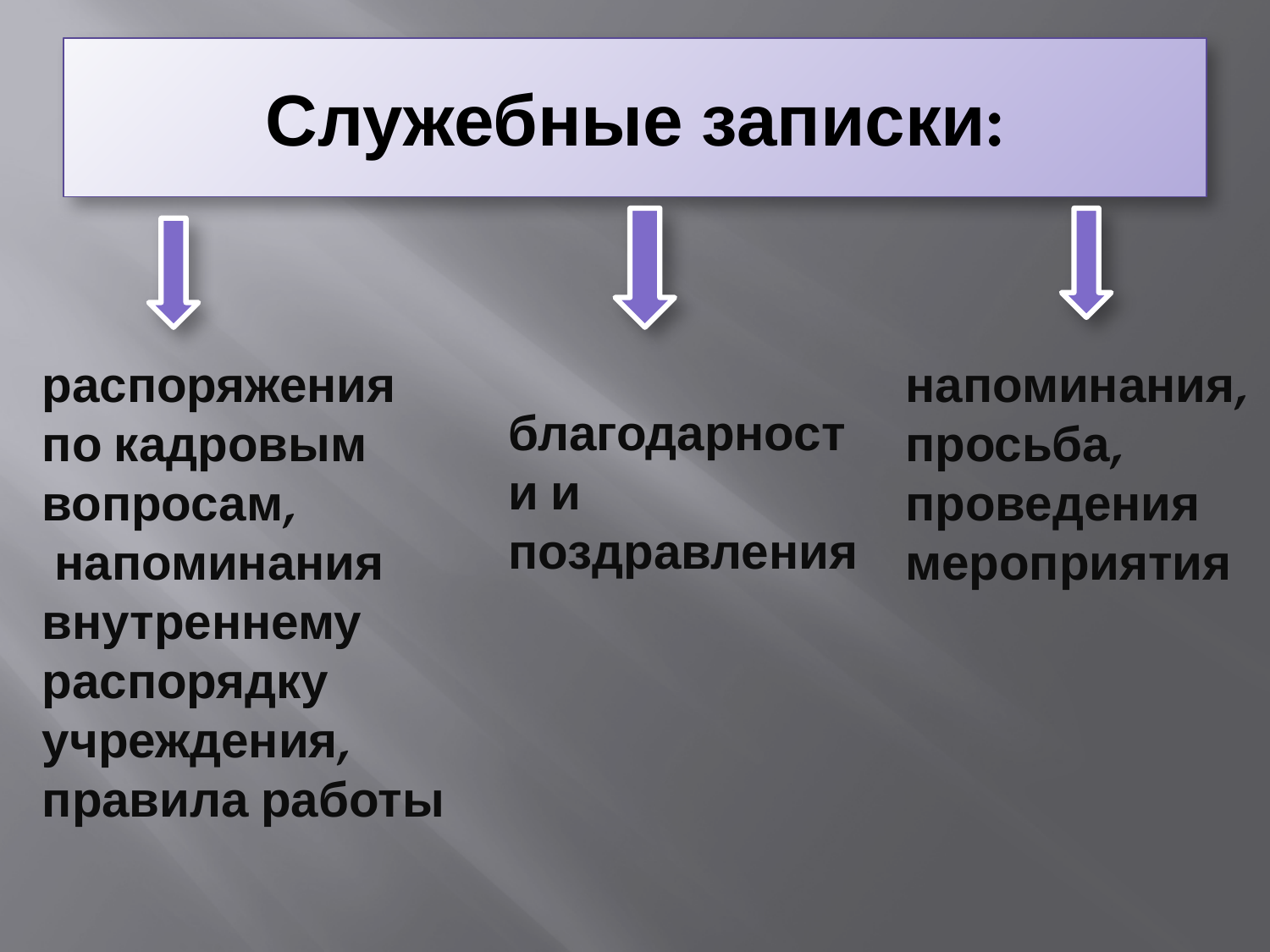

# Служебные записки:

распоряжения
по кадровым вопросам,
 напоминания
внутреннему распорядку
учреждения, правила работы
напоминания, просьба, проведения мероприятия
 благодарности и поздравления